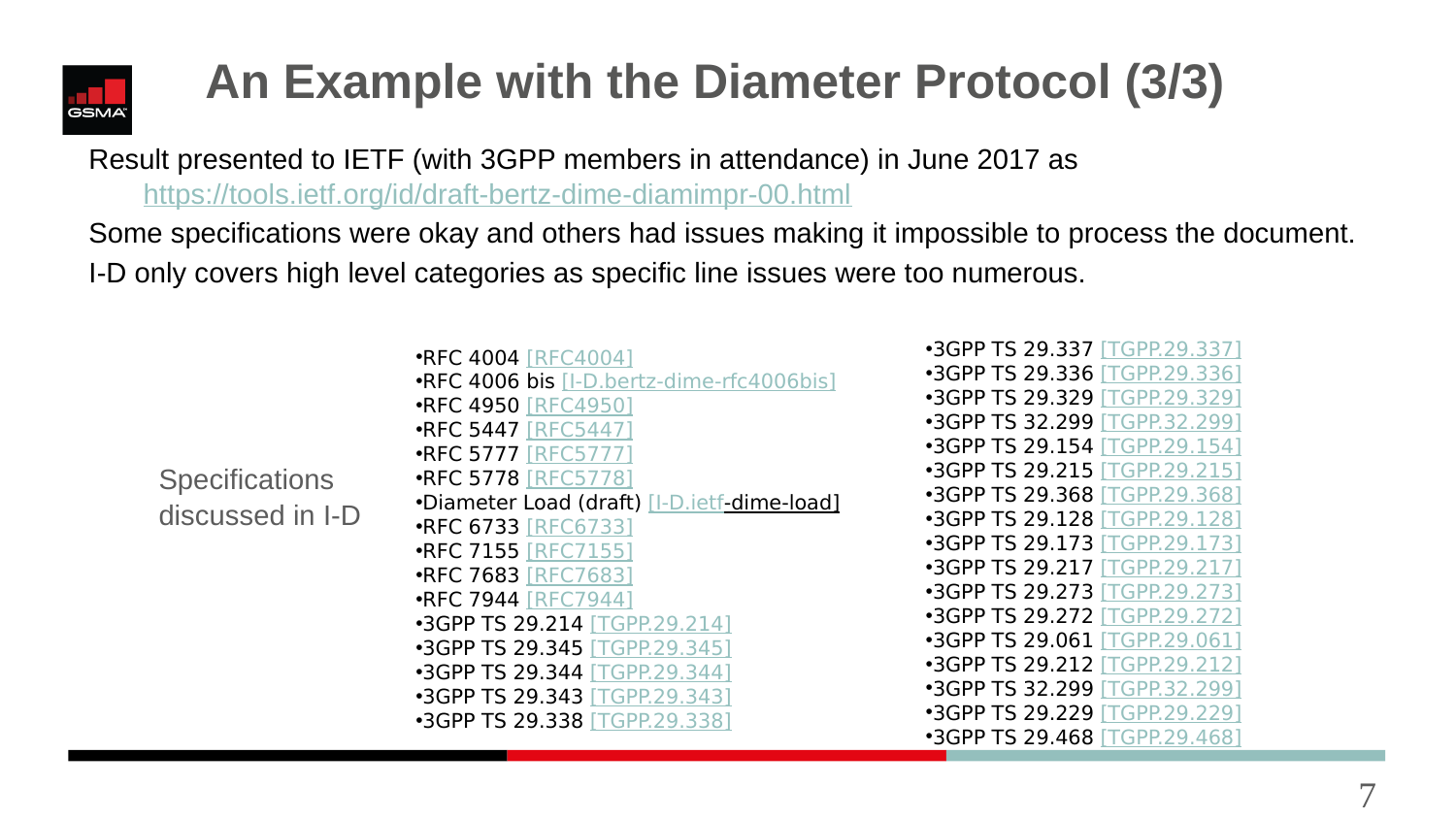

# An Example with the Diameter Protocol (3/3)
Result presented to IETF (with 3GPP members in attendance) in June 2017 as https://tools.ietf.org/id/draft-bertz-dime-diamimpr-00.html
Some specifications were okay and others had issues making it impossible to process the document.
I-D only covers high level categories as specific line issues were too numerous.
3GPP TS 29.337 [TGPP.29.337]
3GPP TS 29.336 [TGPP.29.336]
3GPP TS 29.329 [TGPP.29.329]
3GPP TS 32.299 [TGPP.32.299]
3GPP TS 29.154 [TGPP.29.154]
3GPP TS 29.215 [TGPP.29.215]
3GPP TS 29.368 [TGPP.29.368]
3GPP TS 29.128 [TGPP.29.128]
3GPP TS 29.173 [TGPP.29.173]
3GPP TS 29.217 [TGPP.29.217]
3GPP TS 29.273 [TGPP.29.273]
3GPP TS 29.272 [TGPP.29.272]
3GPP TS 29.061 [TGPP.29.061]
3GPP TS 29.212 [TGPP.29.212]
3GPP TS 32.299 [TGPP.32.299]
3GPP TS 29.229 [TGPP.29.229]
3GPP TS 29.468 [TGPP.29.468]
RFC 4004 [RFC4004]
RFC 4006 bis [I-D.bertz-dime-rfc4006bis]
RFC 4950 [RFC4950]
RFC 5447 [RFC5447]
RFC 5777 [RFC5777]
RFC 5778 [RFC5778]
Diameter Load (draft) [I-D.ietf-dime-load]
RFC 6733 [RFC6733]
RFC 7155 [RFC7155]
RFC 7683 [RFC7683]
RFC 7944 [RFC7944]
3GPP TS 29.214 [TGPP.29.214]
3GPP TS 29.345 [TGPP.29.345]
3GPP TS 29.344 [TGPP.29.344]
3GPP TS 29.343 [TGPP.29.343]
3GPP TS 29.338 [TGPP.29.338]
Specifications discussed in I-D
7